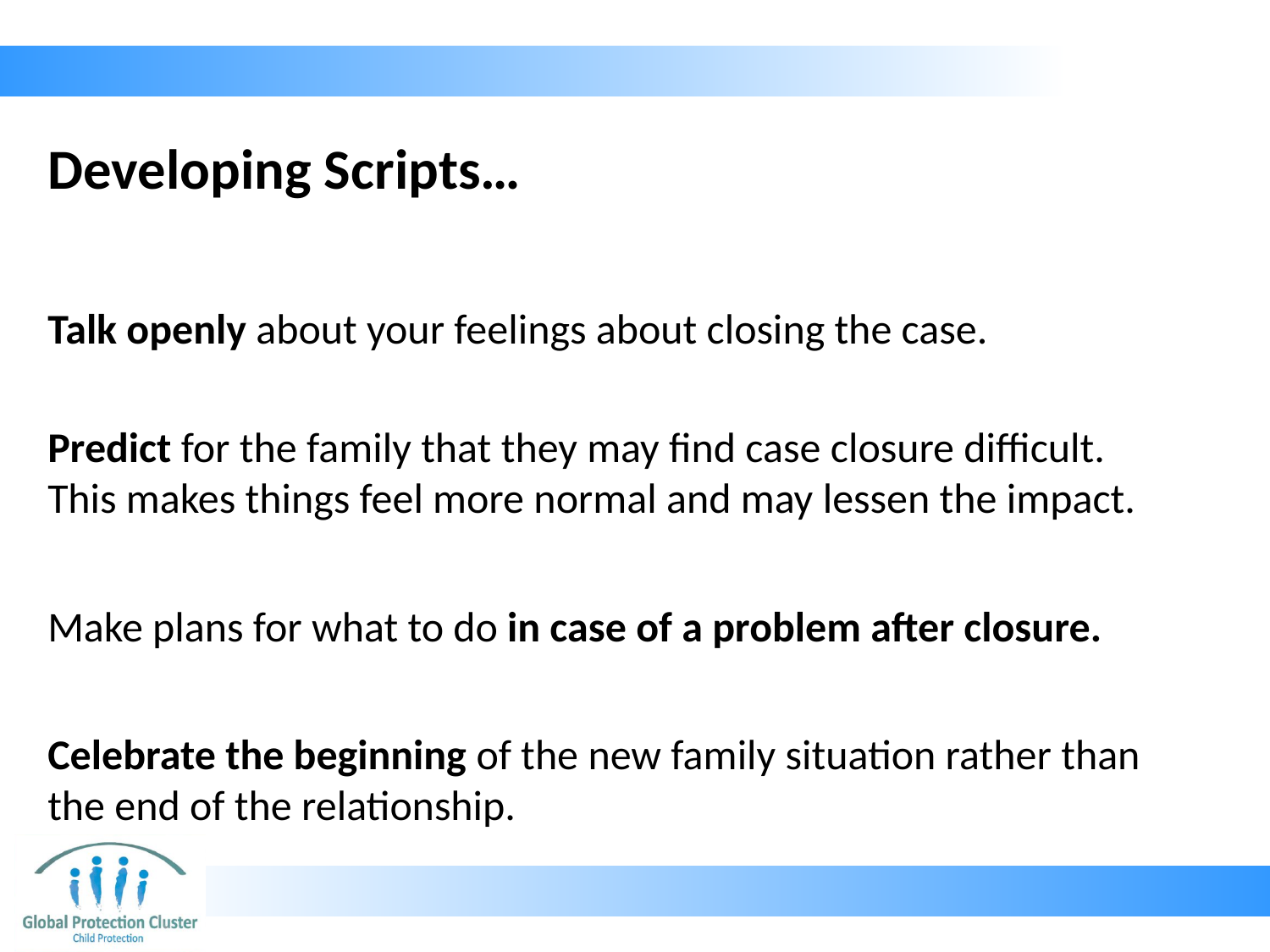

# Developing Scripts…

Talk openly about your feelings about closing the case.

Predict for the family that they may find case closure difficult. This makes things feel more normal and may lessen the impact.

Make plans for what to do in case of a problem after closure.

Celebrate the beginning of the new family situation rather than the end of the relationship.